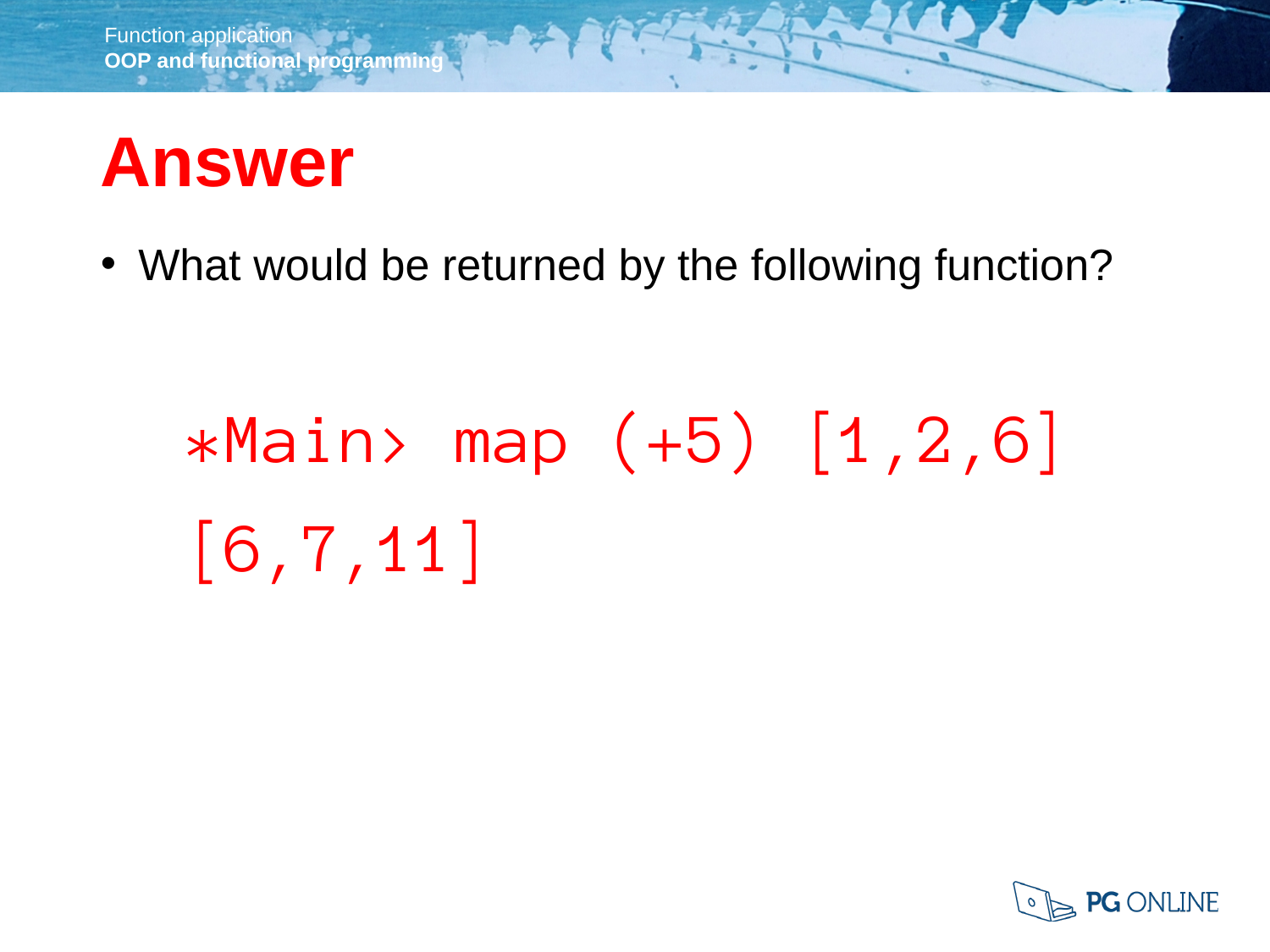

Answer
What would be returned by the following function?

*Main> map (+5) [1,2,6]
[6,7,11]